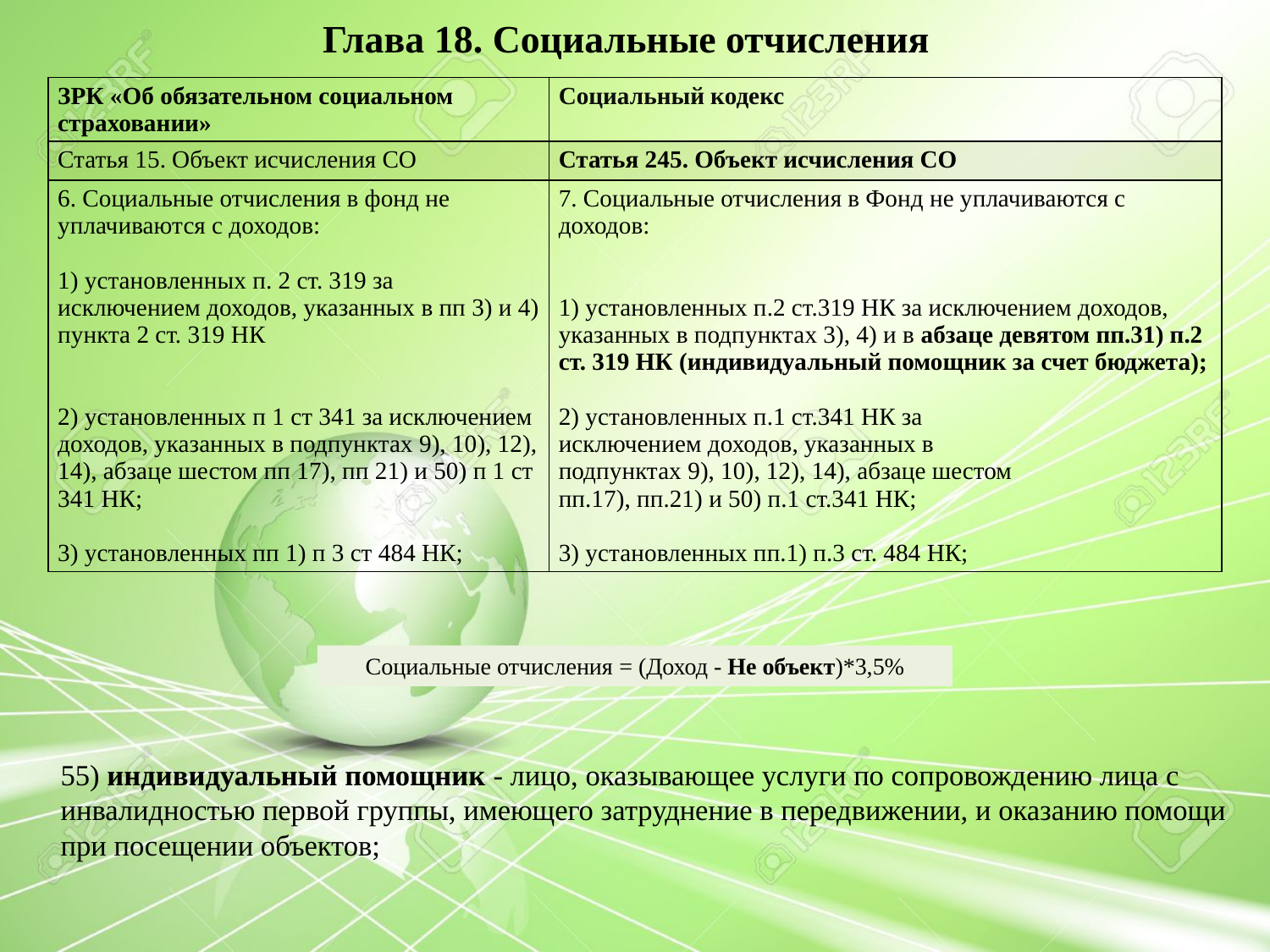

Глава 18. Социальные отчисления
| ЗРК «Об обязательном социальном страховании» | Социальный кодекс |
| --- | --- |
| Статья 15. Объект исчисления СО | Статья 245. Объект исчисления СО |
| 6. Социальные отчисления в фонд не уплачиваются с доходов: 1) установленных п. 2 ст. 319 за исключением доходов, указанных в пп 3) и 4) пункта 2 ст. 319 НК 2) установленных п 1 ст 341 за исключением доходов, указанных в подпунктах 9), 10), 12), 14), абзаце шестом пп 17), пп 21) и 50) п 1 ст 341 НК; 3) установленных пп 1) п 3 ст 484 НК; | 7. Социальные отчисления в Фонд не уплачиваются с доходов: 1) установленных п.2 ст.319 НК за исключением доходов, указанных в подпунктах 3), 4) и в абзаце девятом пп.31) п.2 ст. 319 НК (индивидуальный помощник за счет бюджета); 2) установленных п.1 ст.341 НК за исключением доходов, указанных в подпунктах 9), 10), 12), 14), абзаце шестом пп.17), пп.21) и 50) п.1 ст.341 НК; 3) установленных пп.1) п.3 ст. 484 НК; |
Социальные отчисления = (Доход - Не объект)*3,5%
55) индивидуальный помощник - лицо, оказывающее услуги по сопровождению лица с инвалидностью первой группы, имеющего затруднение в передвижении, и оказанию помощи при посещении объектов;